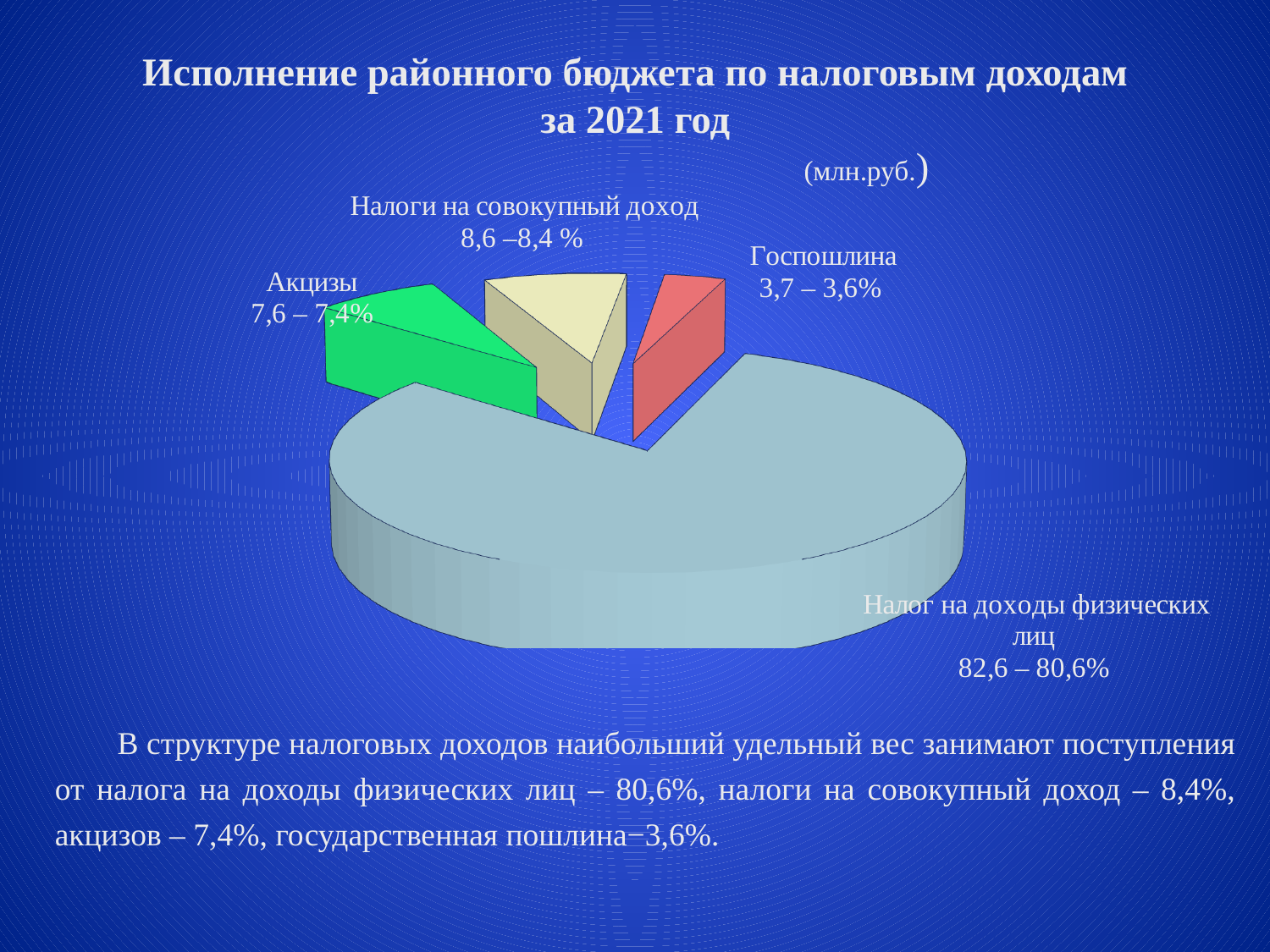

# Исполнение районного бюджета по налоговым доходам за 2021 год (млн.руб.)

[unsupported chart]

В структуре налоговых доходов наибольший удельный вес занимают поступления от налога на доходы физических лиц – 80,6%, налоги на совокупный доход – 8,4%, акцизов – 7,4%, государственная пошлина−3,6%.